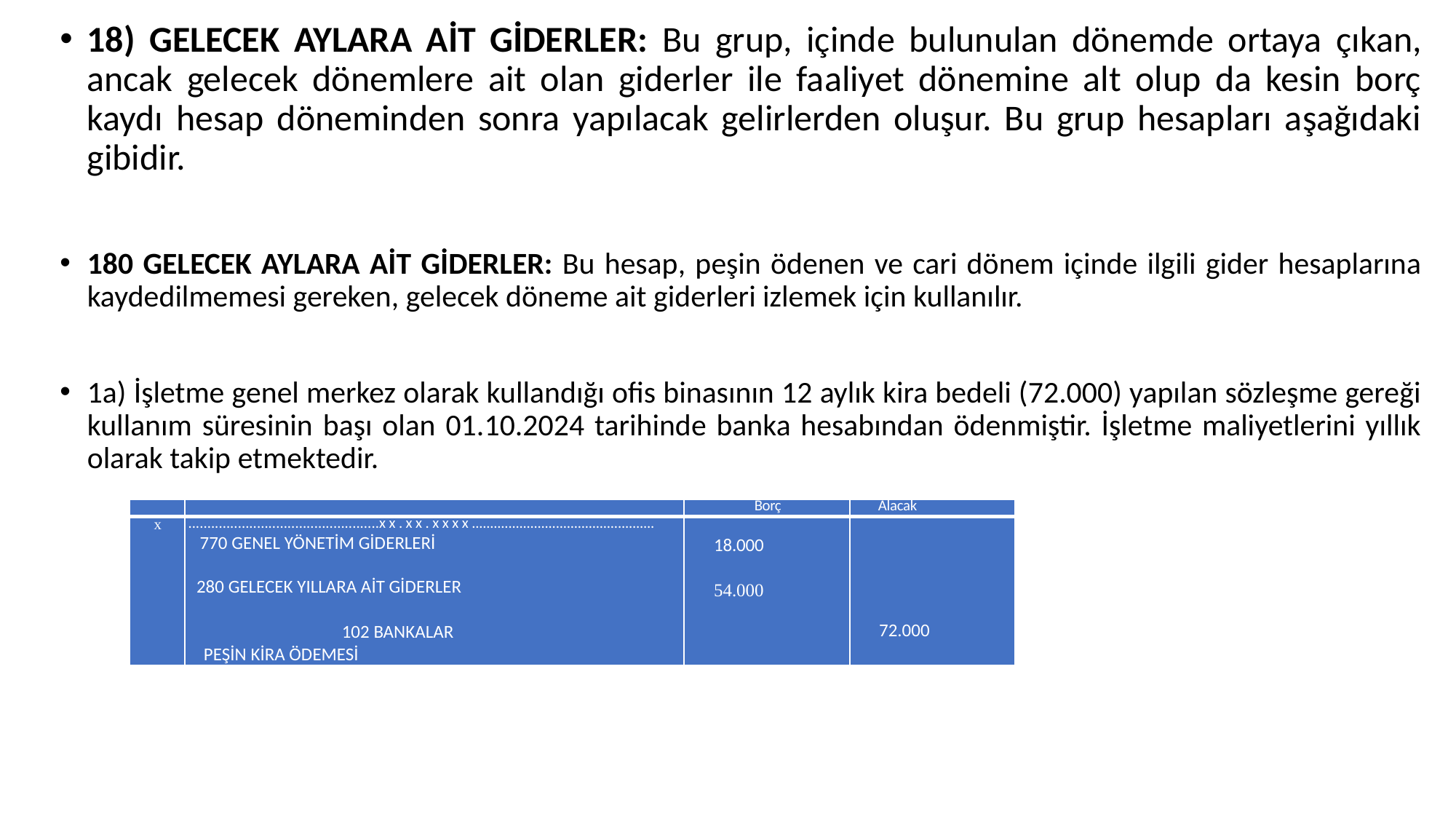

18) GELECEK AYLARA AİT GİDERLER: Bu grup, içinde bulunulan dönemde ortaya çıkan, ancak gelecek dönemlere ait olan giderler ile faaliyet dönemine alt olup da kesin borç kaydı hesap döneminden sonra yapılacak gelirlerden oluşur. Bu grup hesapları aşağıdaki gibidir.

180 GELECEK AYLARA AİT GİDERLER: Bu hesap, peşin ödenen ve cari dönem içinde ilgili gider hesaplarına kaydedilmemesi gereken, gelecek döneme ait giderleri izlemek için kullanılır.

1a) İşletme genel merkez olarak kullandığı ofis binasının 12 aylık kira bedeli (72.000) yapılan sözleşme gereği kullanım süresinin başı olan 01.10.2024 tarihinde banka hesabından ödenmiştir. İşletme maliyetlerini yıllık olarak takip etmektedir.

|  |  | Borç | Alacak |
| --- | --- | --- | --- |
| x | ..................................................xx.xx.xxxx.................................................. 770 GENEL YÖNETİM GİDERLERİ 280 GELECEK YILLARA AİT GİDERLER 102 BANKALAR PEŞİN KİRA ÖDEMESİ | 18.000 54.000 | 72.000 |